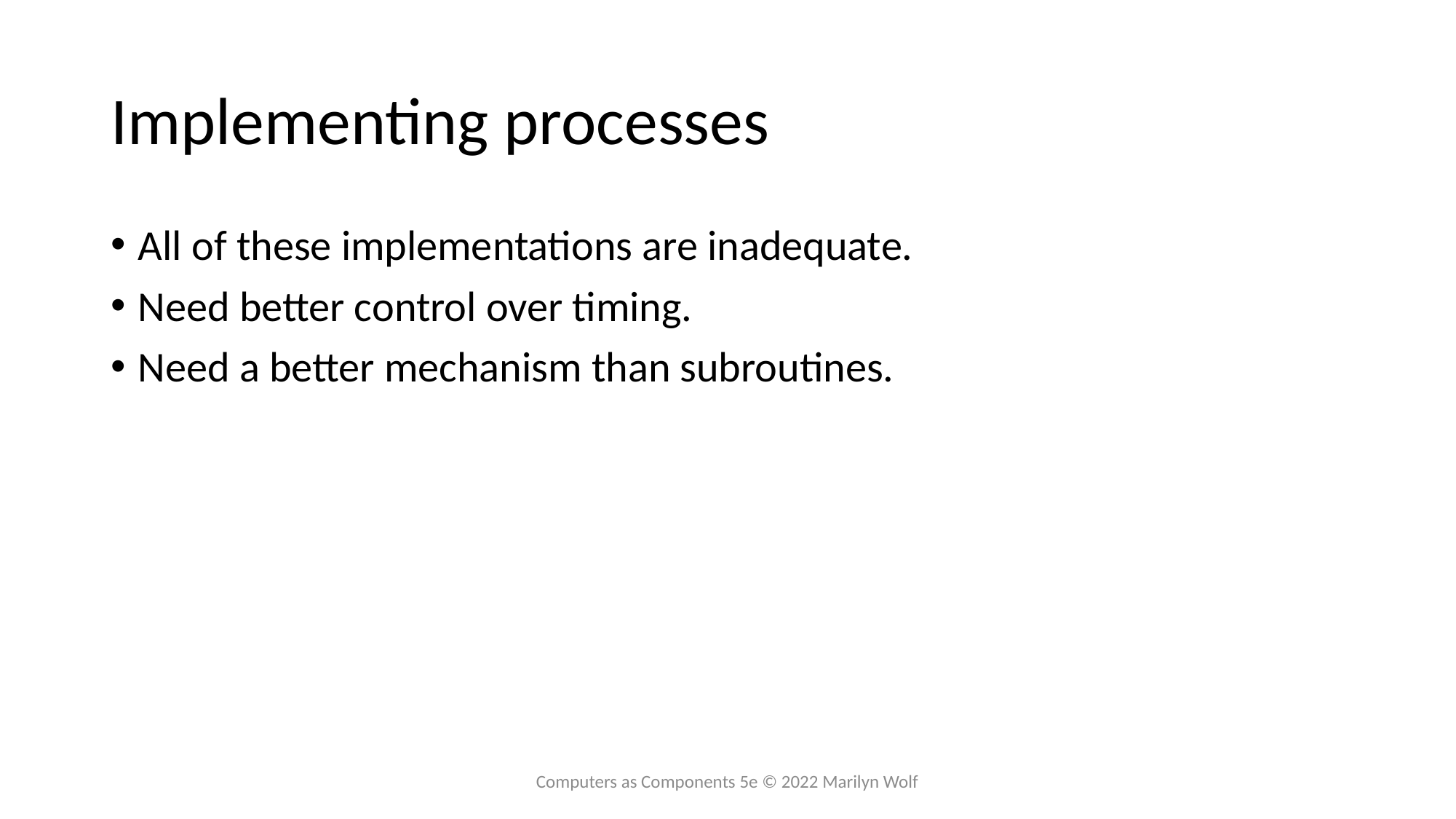

# Implementing processes
All of these implementations are inadequate.
Need better control over timing.
Need a better mechanism than subroutines.
Computers as Components 5e © 2022 Marilyn Wolf